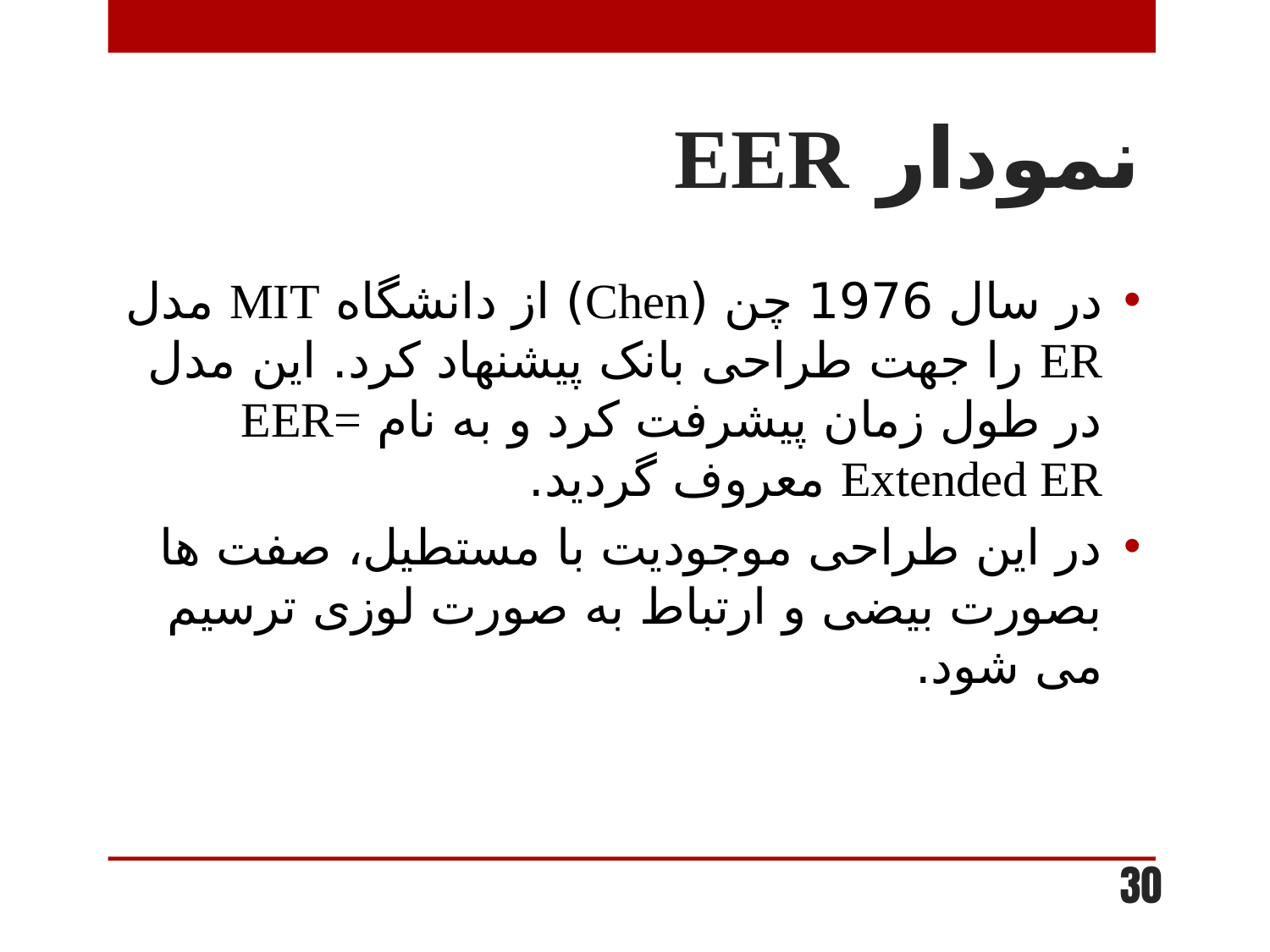

# نمودار EER
در سال 1976 چن (Chen) از دانشگاه MIT مدل ER را جهت طراحی بانک پیشنهاد کرد. این مدل در طول زمان پیشرفت کرد و به نام EER= Extended ER معروف گردید.
در این طراحی موجودیت با مستطیل، صفت ها بصورت بیضی و ارتباط به صورت لوزی ترسیم می شود.
30